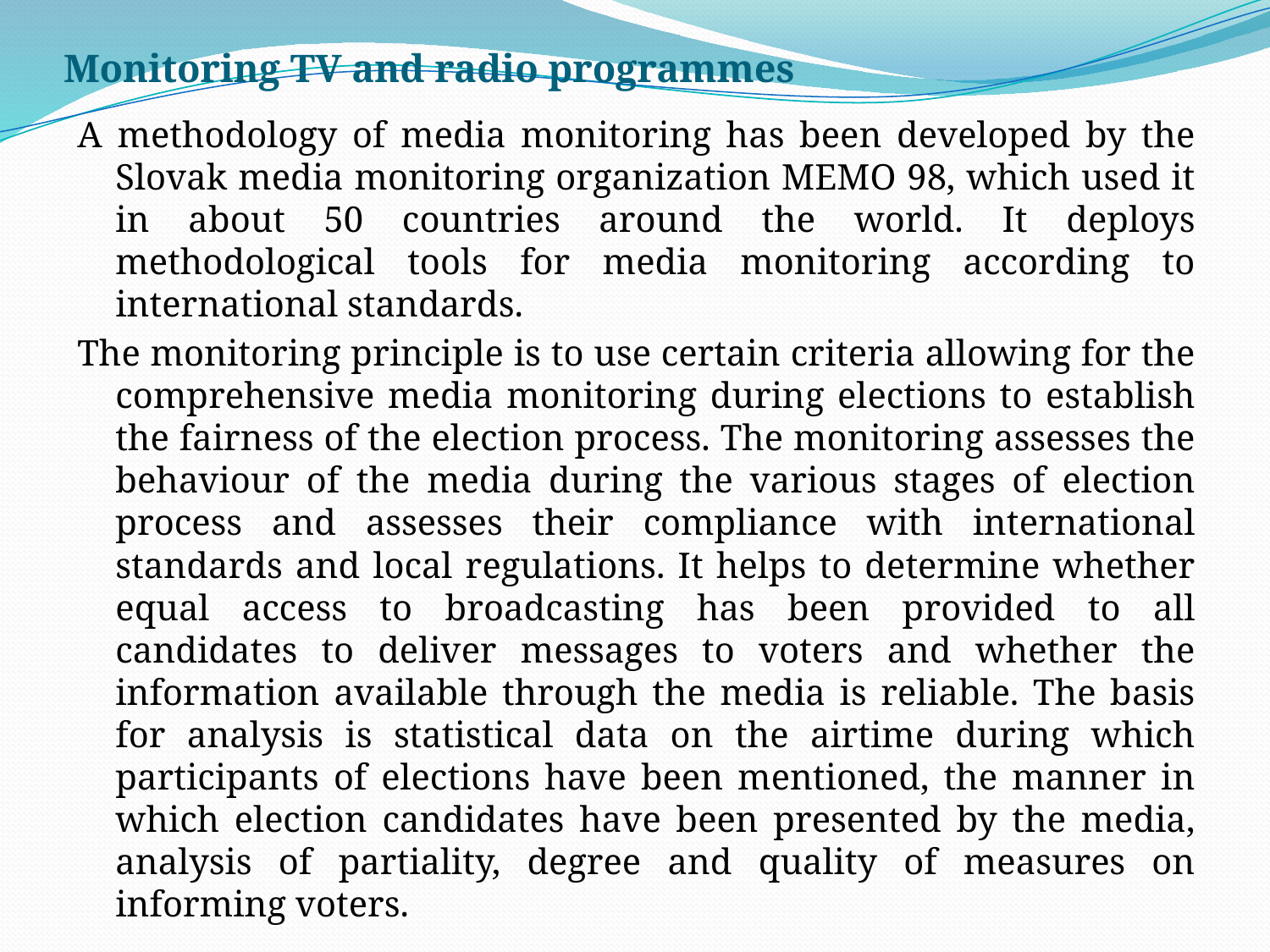

# Monitoring TV and radio programmes
A methodology of media monitoring has been developed by the Slovak media monitoring organization MEMO 98, which used it in about 50 countries around the world. It deploys methodological tools for media monitoring according to international standards.
The monitoring principle is to use certain criteria allowing for the comprehensive media monitoring during elections to establish the fairness of the election process. The monitoring assesses the behaviour of the media during the various stages of election process and assesses their compliance with international standards and local regulations. It helps to determine whether equal access to broadcasting has been provided to all candidates to deliver messages to voters and whether the information available through the media is reliable. The basis for analysis is statistical data on the airtime during which participants of elections have been mentioned, the manner in which election candidates have been presented by the media, analysis of partiality, degree and quality of measures on informing voters.